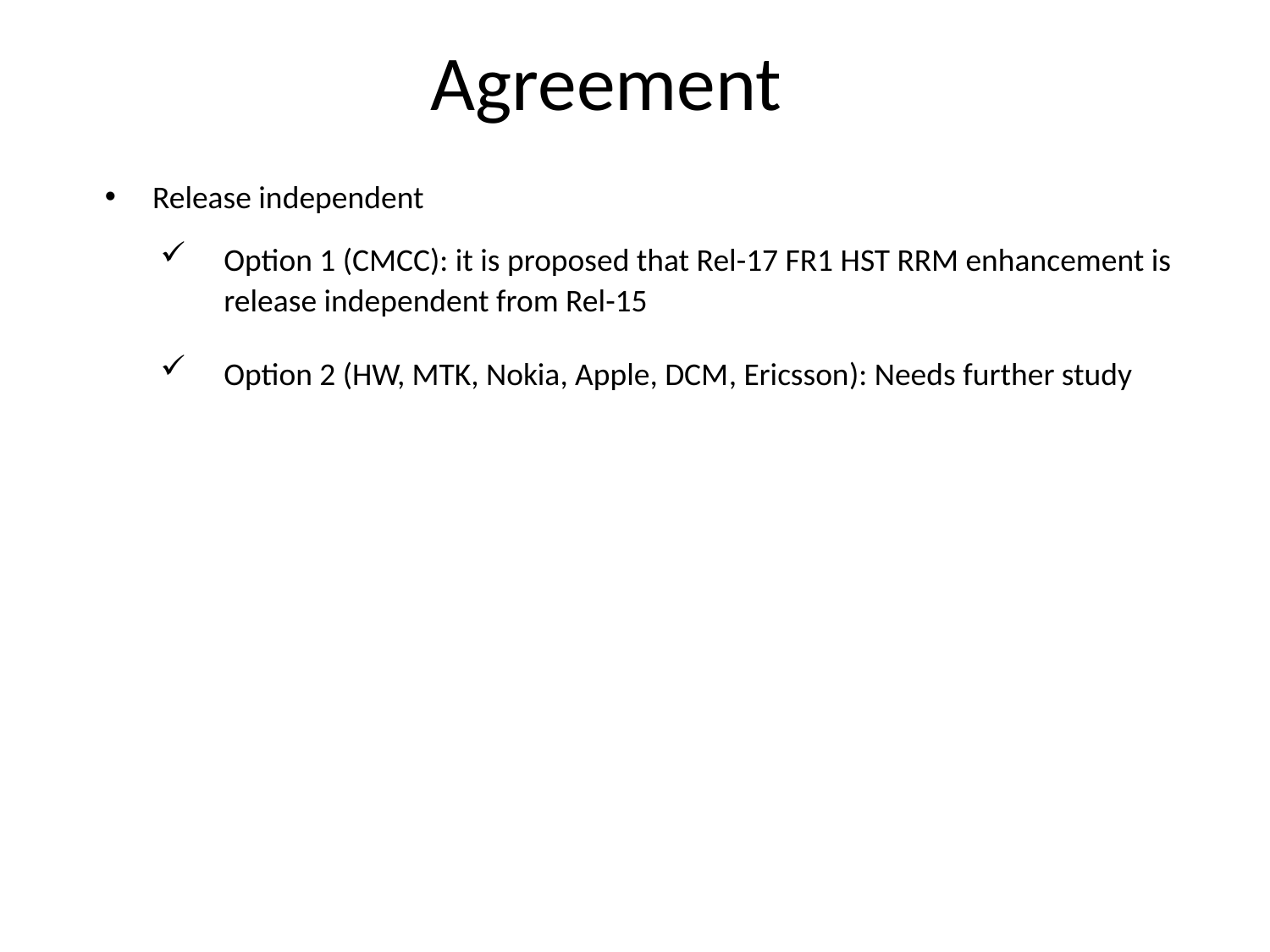

# Agreement

Release independent
Option 1 (CMCC): it is proposed that Rel-17 FR1 HST RRM enhancement is release independent from Rel-15
Option 2 (HW, MTK, Nokia, Apple, DCM, Ericsson): Needs further study